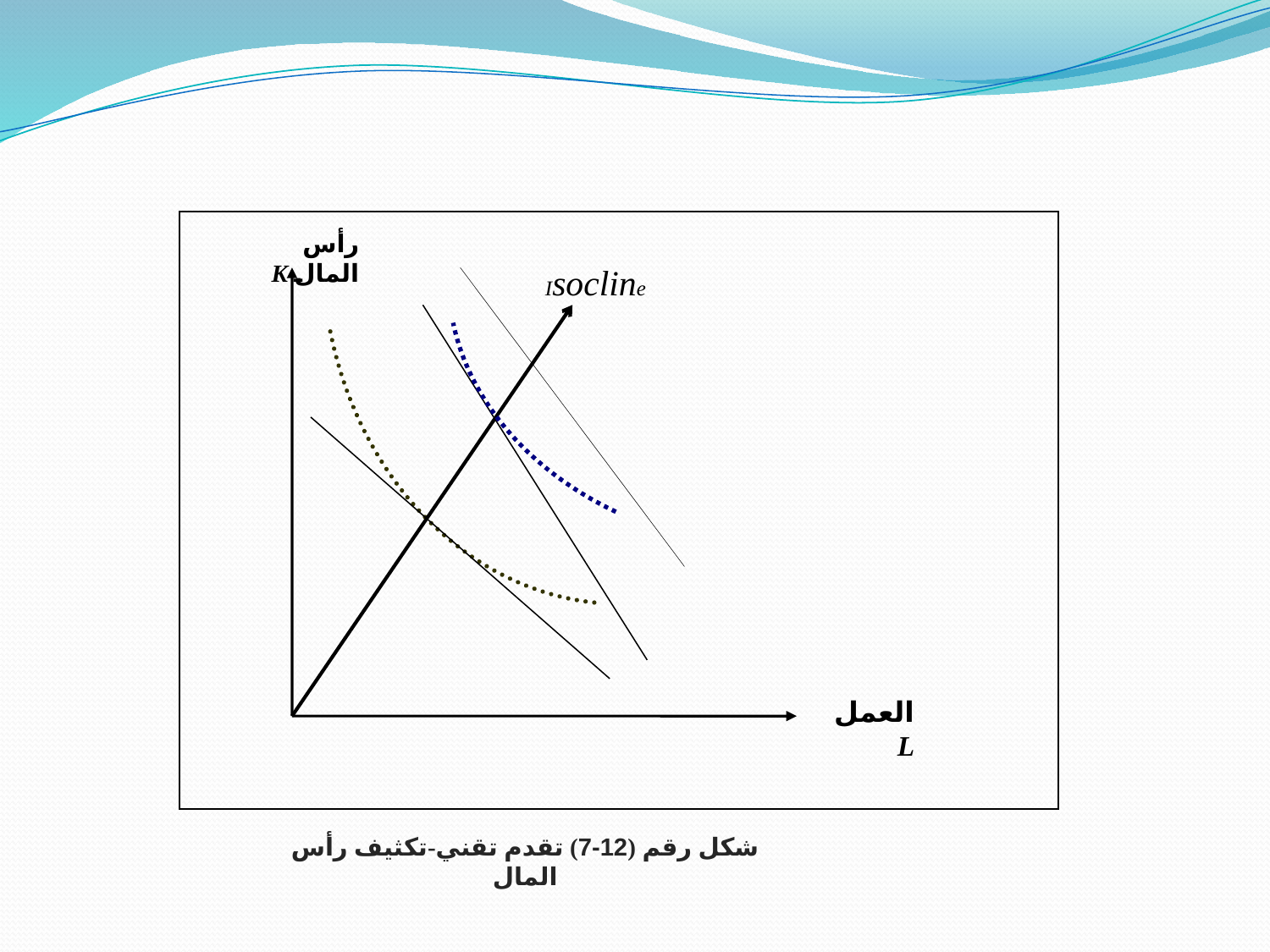

رأس المال K

Isocline

العمل L

شكل رقم (12-7) تقدم تقني-تكثيف رأس المال